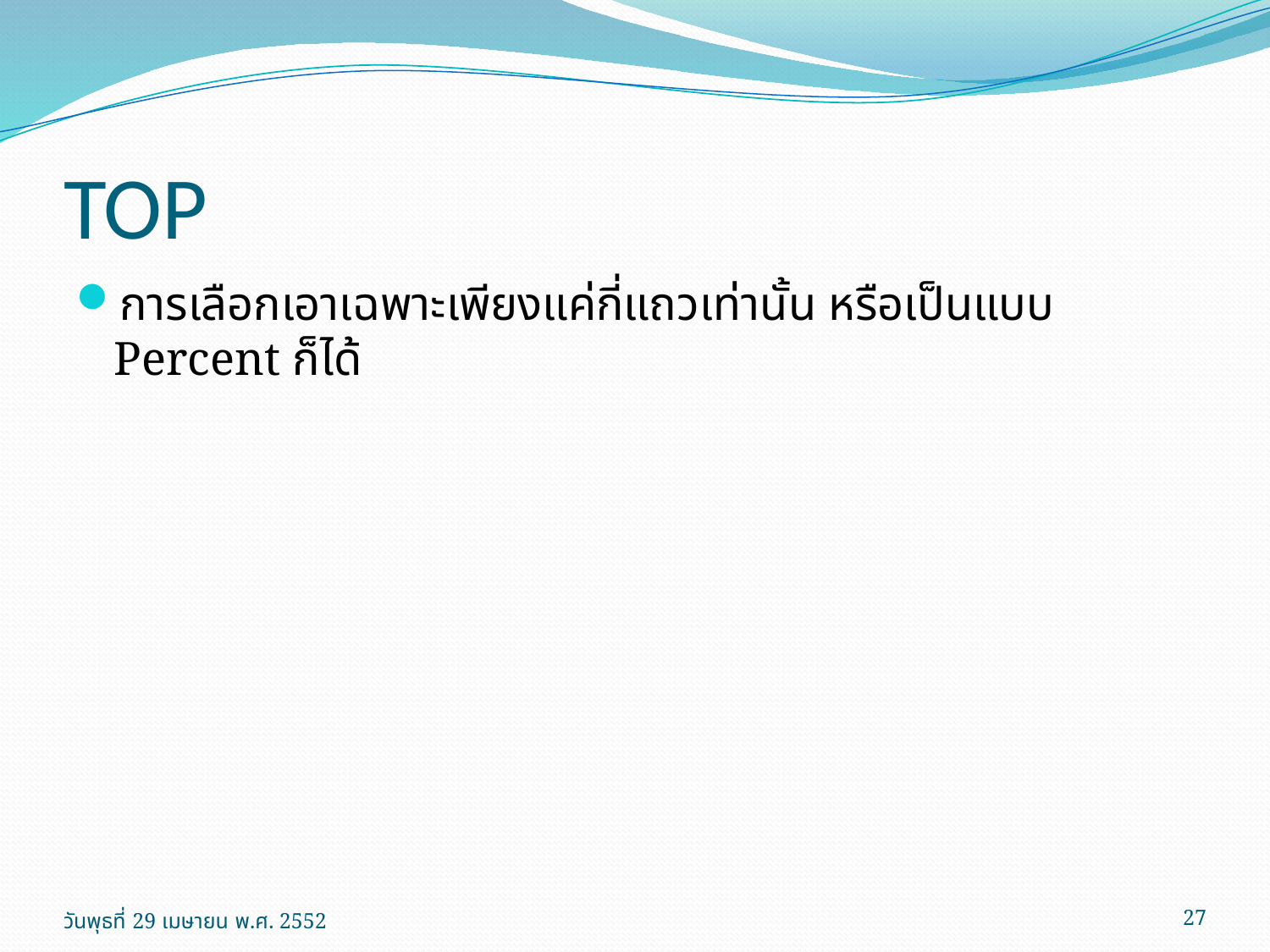

# TOP
การเลือกเอาเฉพาะเพียงแค่กี่แถวเท่านั้น หรือเป็นแบบ Percent ก็ได้
วันพุธที่ 29 เมษายน พ.ศ. 2552
27